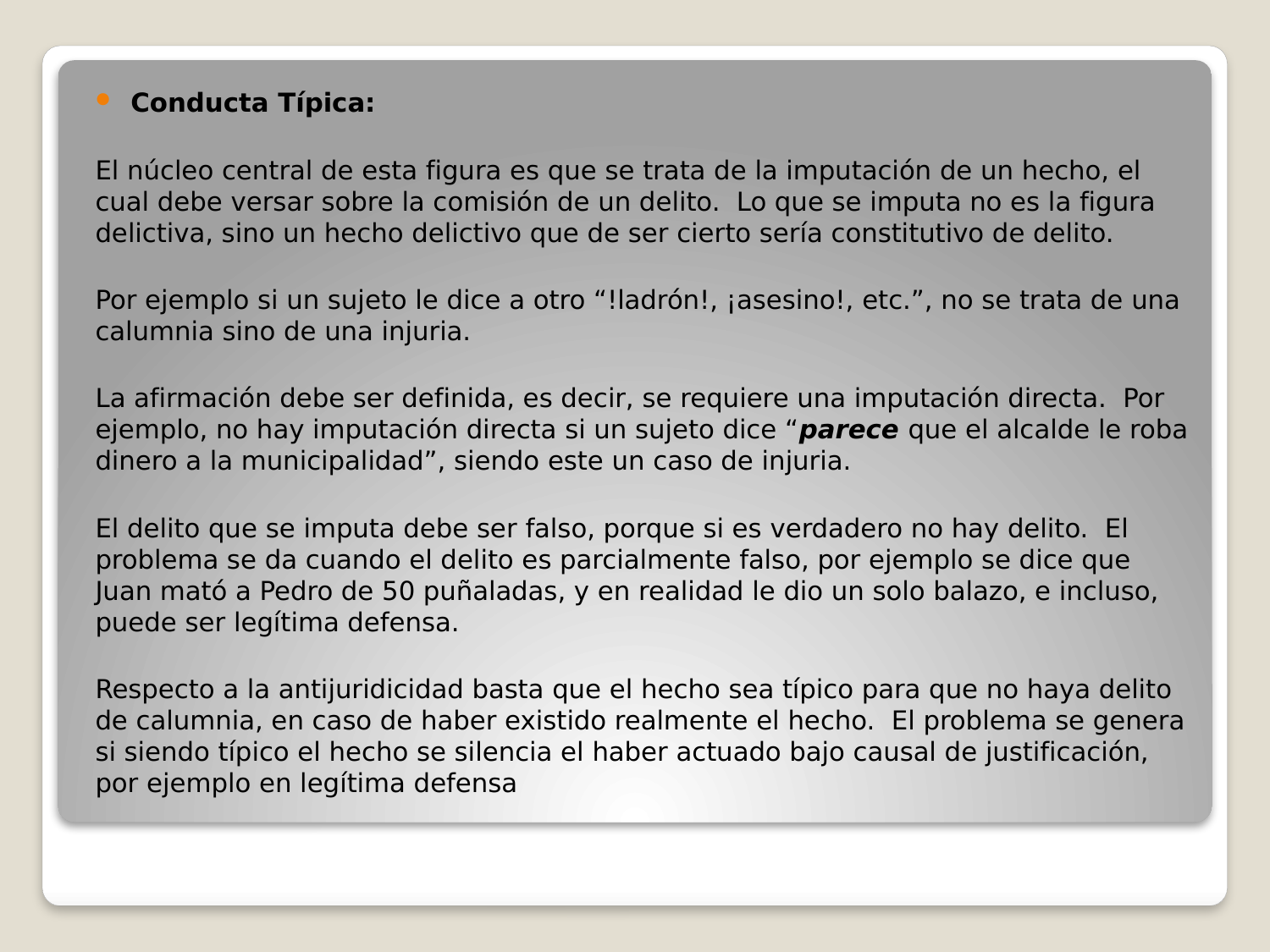

Conducta Típica:

El núcleo central de esta figura es que se trata de la imputación de un hecho, el cual debe versar sobre la comisión de un delito.  Lo que se imputa no es la figura delictiva, sino un hecho delictivo que de ser cierto sería constitutivo de delito.

Por ejemplo si un sujeto le dice a otro “!ladrón!, ¡asesino!, etc.”, no se trata de una calumnia sino de una injuria.

La afirmación debe ser definida, es decir, se requiere una imputación directa.  Por ejemplo, no hay imputación directa si un sujeto dice “parece que el alcalde le roba dinero a la municipalidad”, siendo este un caso de injuria.

El delito que se imputa debe ser falso, porque si es verdadero no hay delito.  El problema se da cuando el delito es parcialmente falso, por ejemplo se dice que Juan mató a Pedro de 50 puñaladas, y en realidad le dio un solo balazo, e incluso, puede ser legítima defensa.

Respecto a la antijuridicidad basta que el hecho sea típico para que no haya delito de calumnia, en caso de haber existido realmente el hecho.  El problema se genera si siendo típico el hecho se silencia el haber actuado bajo causal de justificación, por ejemplo en legítima defensa

#